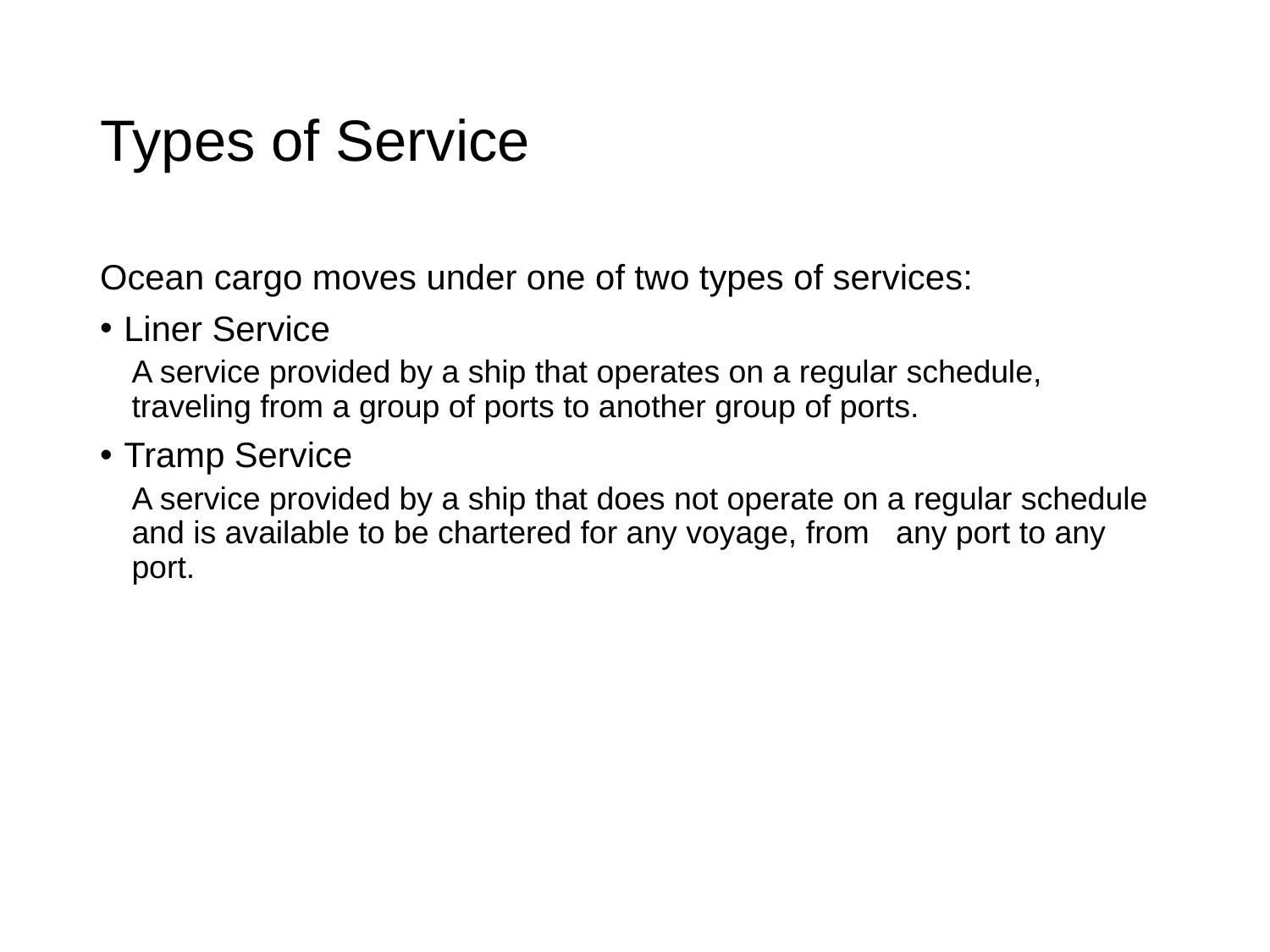

# Types of Service
Ocean cargo moves under one of two types of services:
Liner Service
A service provided by a ship that operates on a regular schedule, traveling from a group of ports to another group of ports.
Tramp Service
A service provided by a ship that does not operate on a regular schedule and is available to be chartered for any voyage, from   any port to any port.